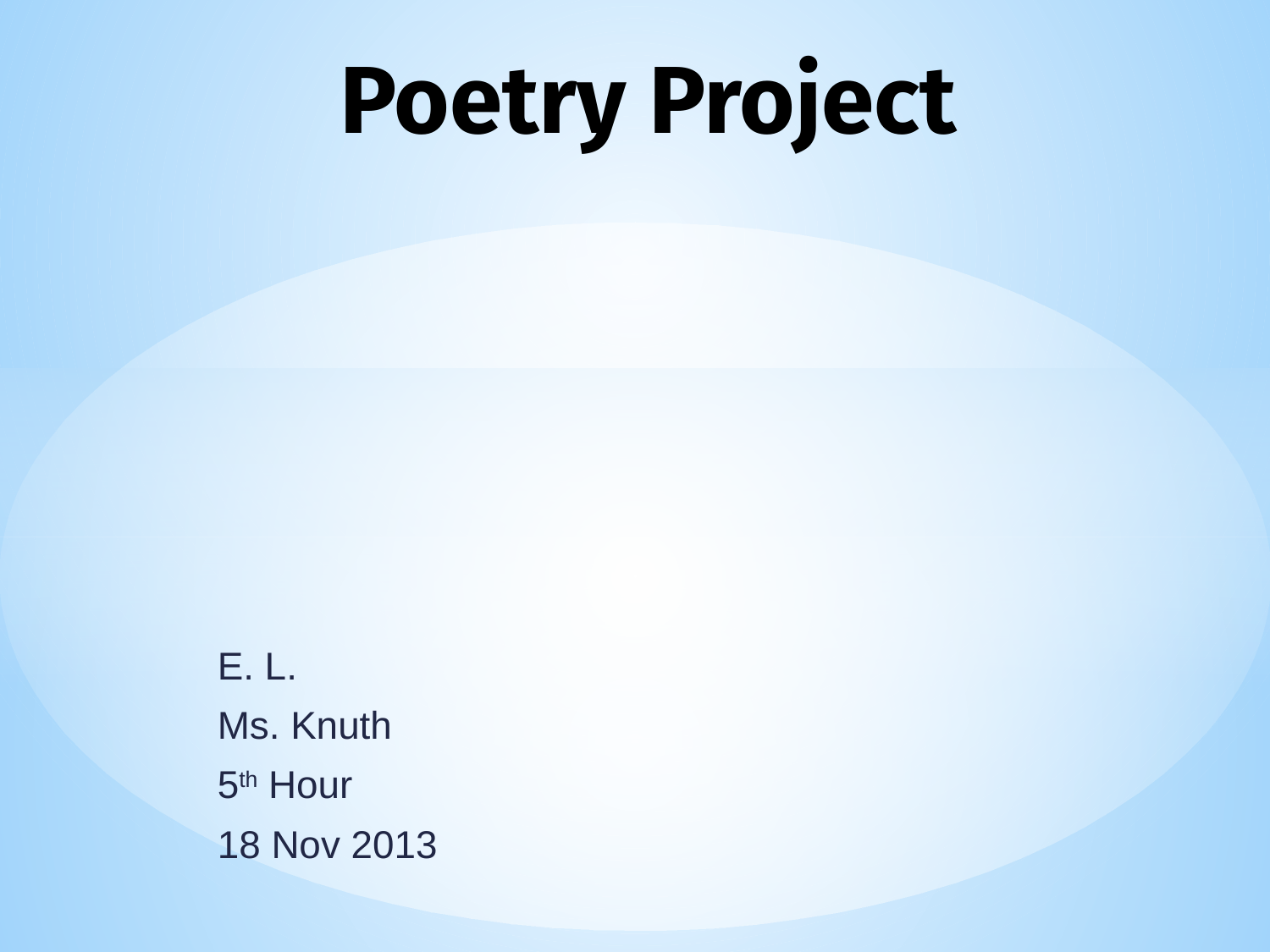

# Poetry Project
E. L.
Ms. Knuth
5th Hour
18 Nov 2013